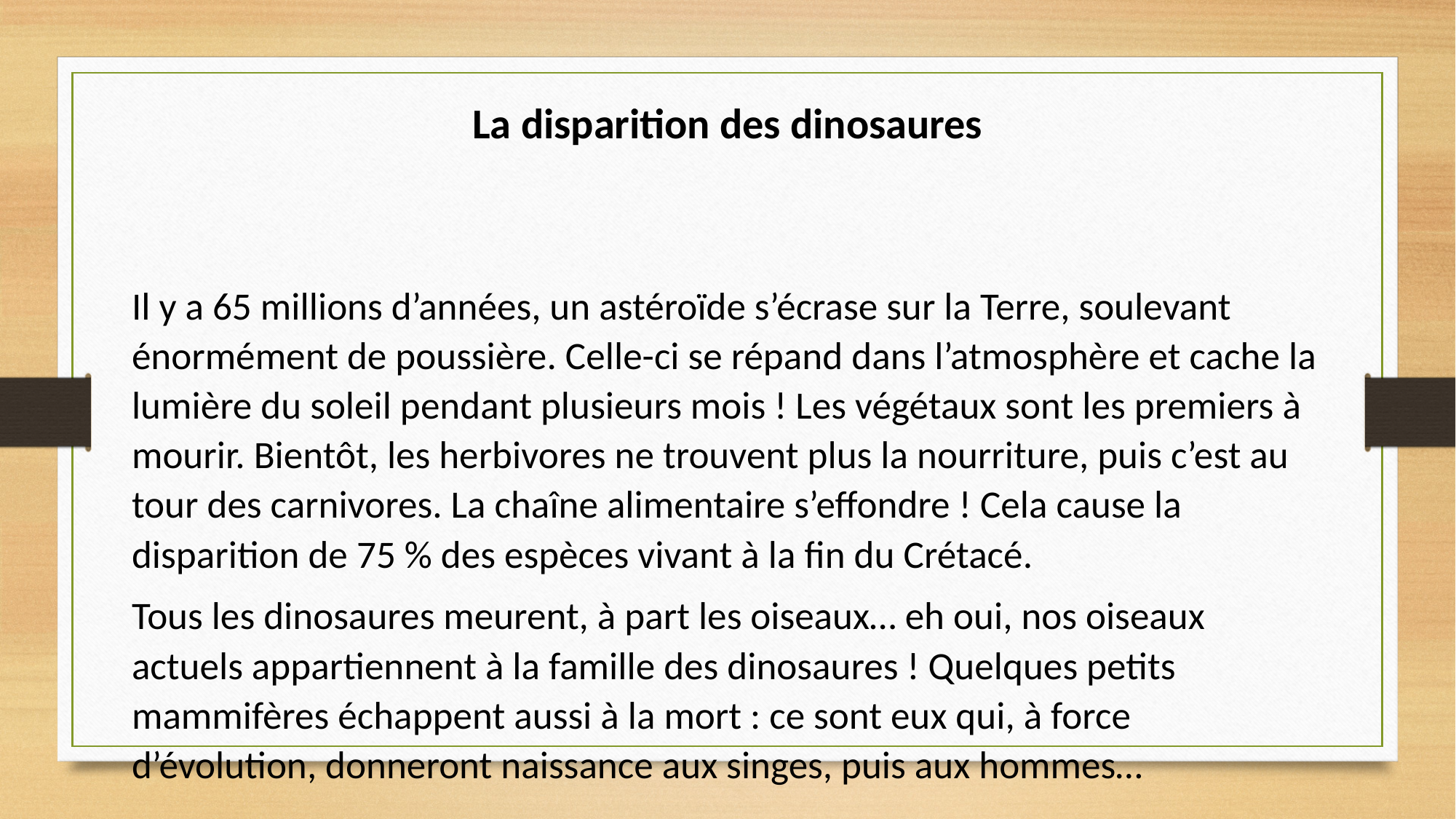

La disparition des dinosaures

Il y a 65 millions d’années, un astéroïde s’écrase sur la Terre, soulevant énormément de poussière. Celle-ci se répand dans l’atmosphère et cache la lumière du soleil pendant plusieurs mois ! Les végétaux sont les premiers à mourir. Bientôt, les herbivores ne trouvent plus la nourriture, puis c’est au tour des carnivores. La chaîne alimentaire s’effondre ! Cela cause la disparition de 75 % des espèces vivant à la fin du Crétacé.
Tous les dinosaures meurent, à part les oiseaux… eh oui, nos oiseaux actuels appartiennent à la famille des dinosaures ! Quelques petits mammifères échappent aussi à la mort : ce sont eux qui, à force d’évolution, donneront naissance aux singes, puis aux hommes…